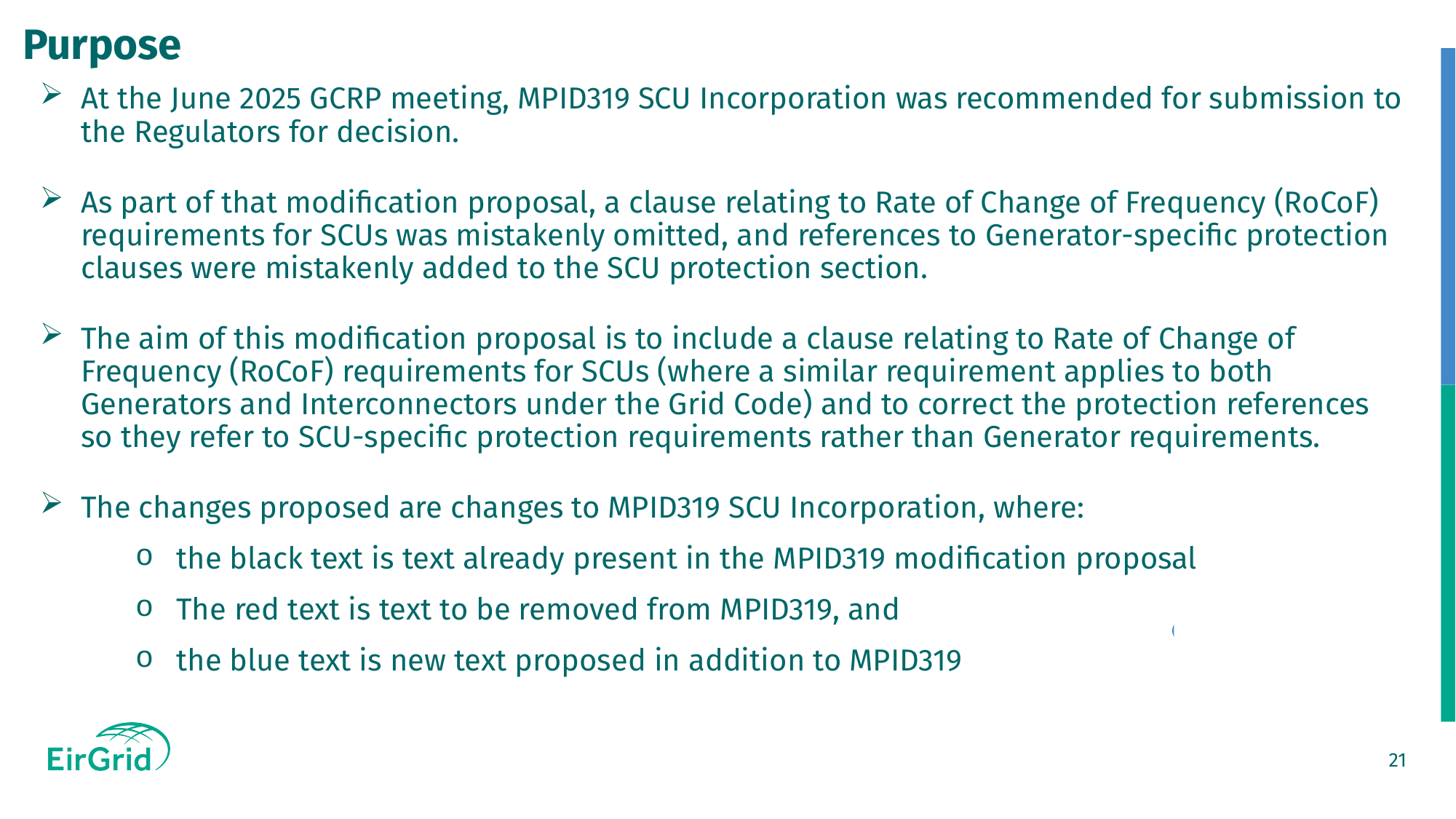

# Purpose
At the June 2025 GCRP meeting, MPID319 SCU Incorporation was recommended for submission to the Regulators for decision.
As part of that modification proposal, a clause relating to Rate of Change of Frequency (RoCoF) requirements for SCUs was mistakenly omitted, and references to Generator-specific protection clauses were mistakenly added to the SCU protection section.
The aim of this modification proposal is to include a clause relating to Rate of Change of Frequency (RoCoF) requirements for SCUs (where a similar requirement applies to both Generators and Interconnectors under the Grid Code) and to correct the protection references so they refer to SCU-specific protection requirements rather than Generator requirements.
The changes proposed are changes to MPID319 SCU Incorporation, where:
the black text is text already present in the MPID319 modification proposal
The red text is text to be removed from MPID319, and
the blue text is new text proposed in addition to MPID319

21